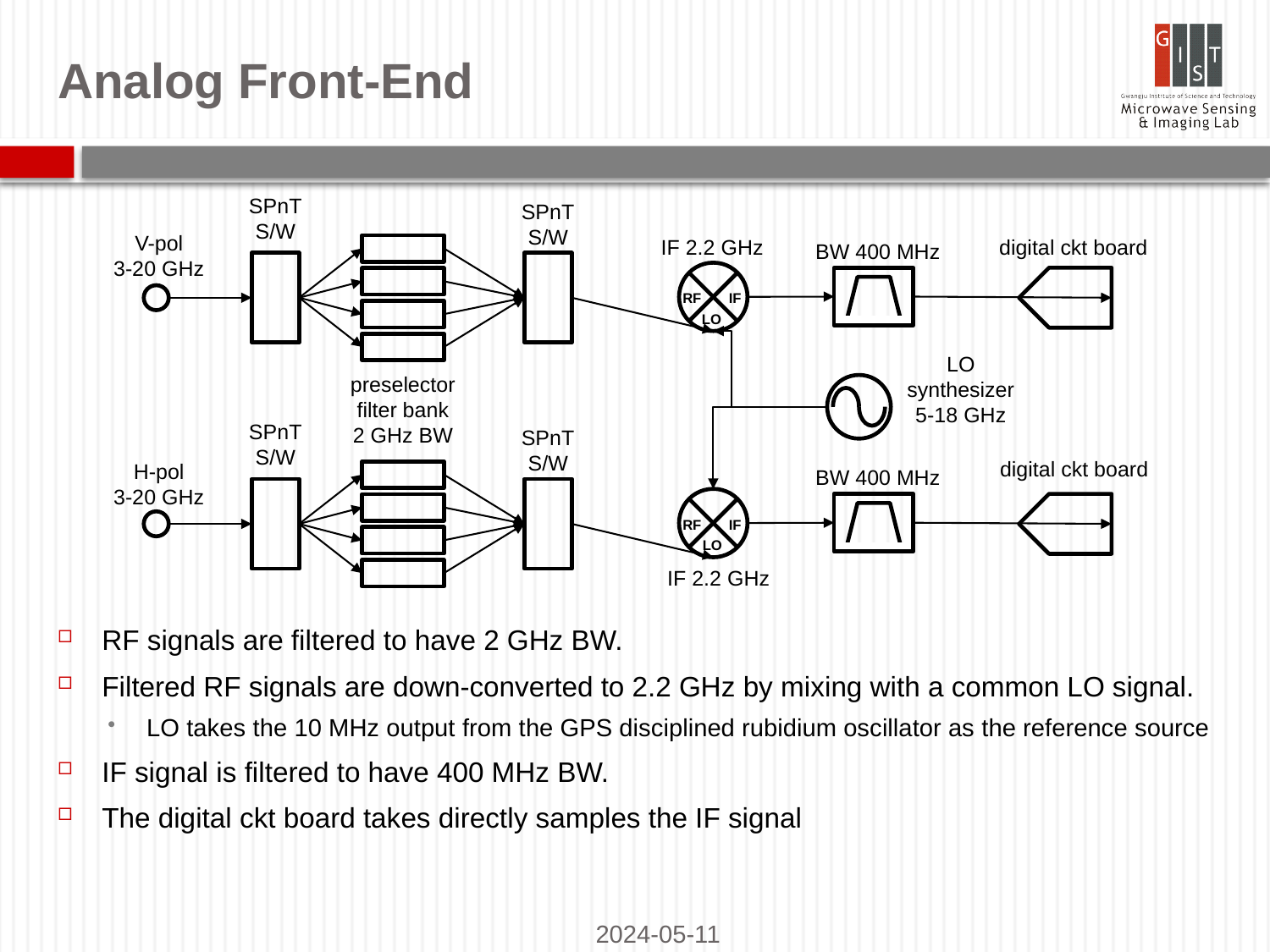

# Analog Front-End
SPnT
S/W
SPnT
S/W
V-pol
3-20 GHz
digital ckt board
IF 2.2 GHz
BW 400 MHz

RF
IF
LO

LO synthesizer
5-18 GHz
preselector filter bank
2 GHz BW

SPnT
S/W
SPnT
S/W
digital ckt board
H-pol
3-20 GHz
BW 400 MHz

RF
IF
LO

IF 2.2 GHz
RF signals are filtered to have 2 GHz BW.
Filtered RF signals are down-converted to 2.2 GHz by mixing with a common LO signal.
LO takes the 10 MHz output from the GPS disciplined rubidium oscillator as the reference source
IF signal is filtered to have 400 MHz BW.
The digital ckt board takes directly samples the IF signal
2024-05-11